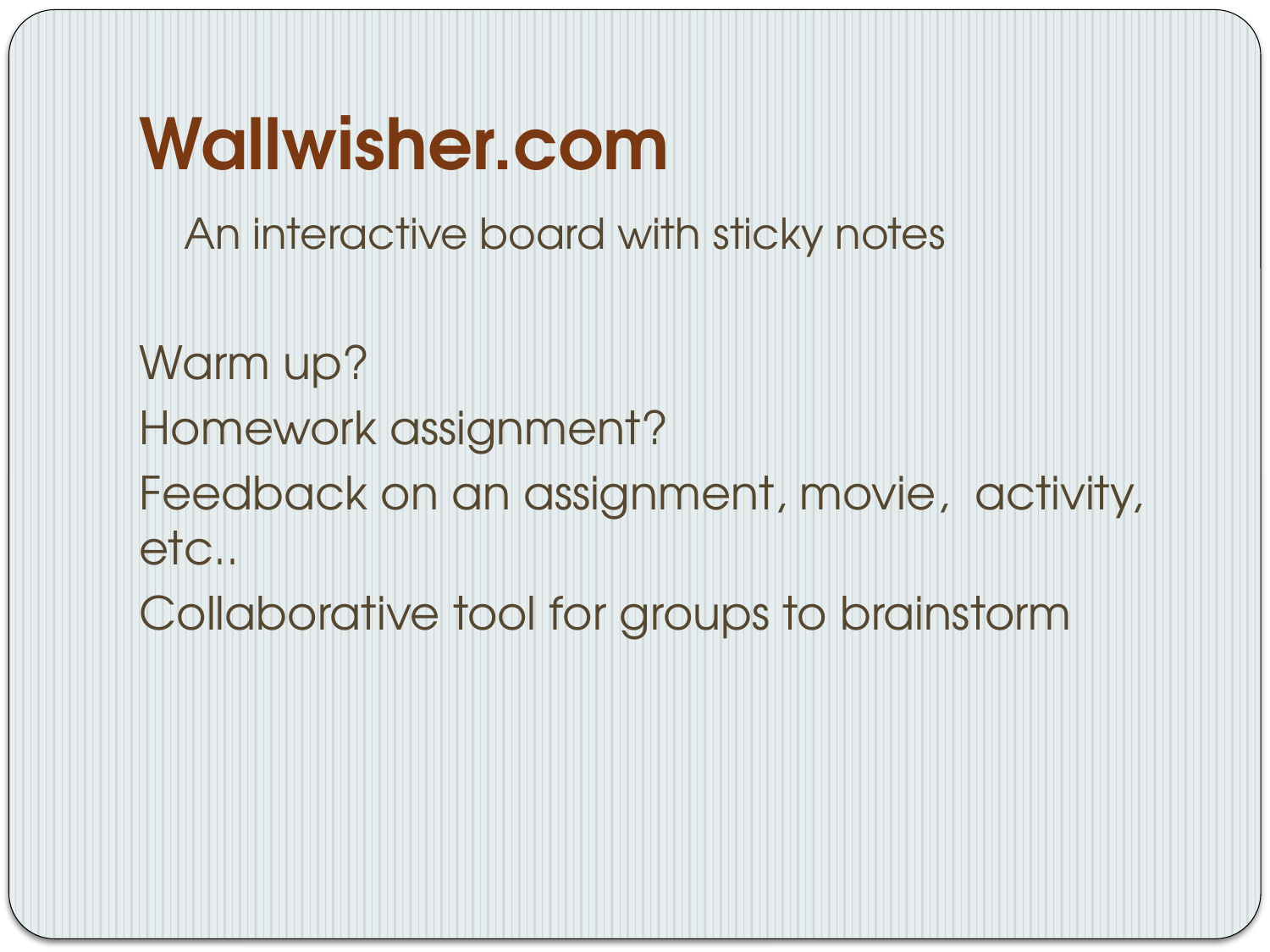

# Wallwisher.com
An interactive board with sticky notes

Warm up?
Homework assignment?
Feedback on an assignment, movie,  activity, etc..
Collaborative tool for groups to brainstorm